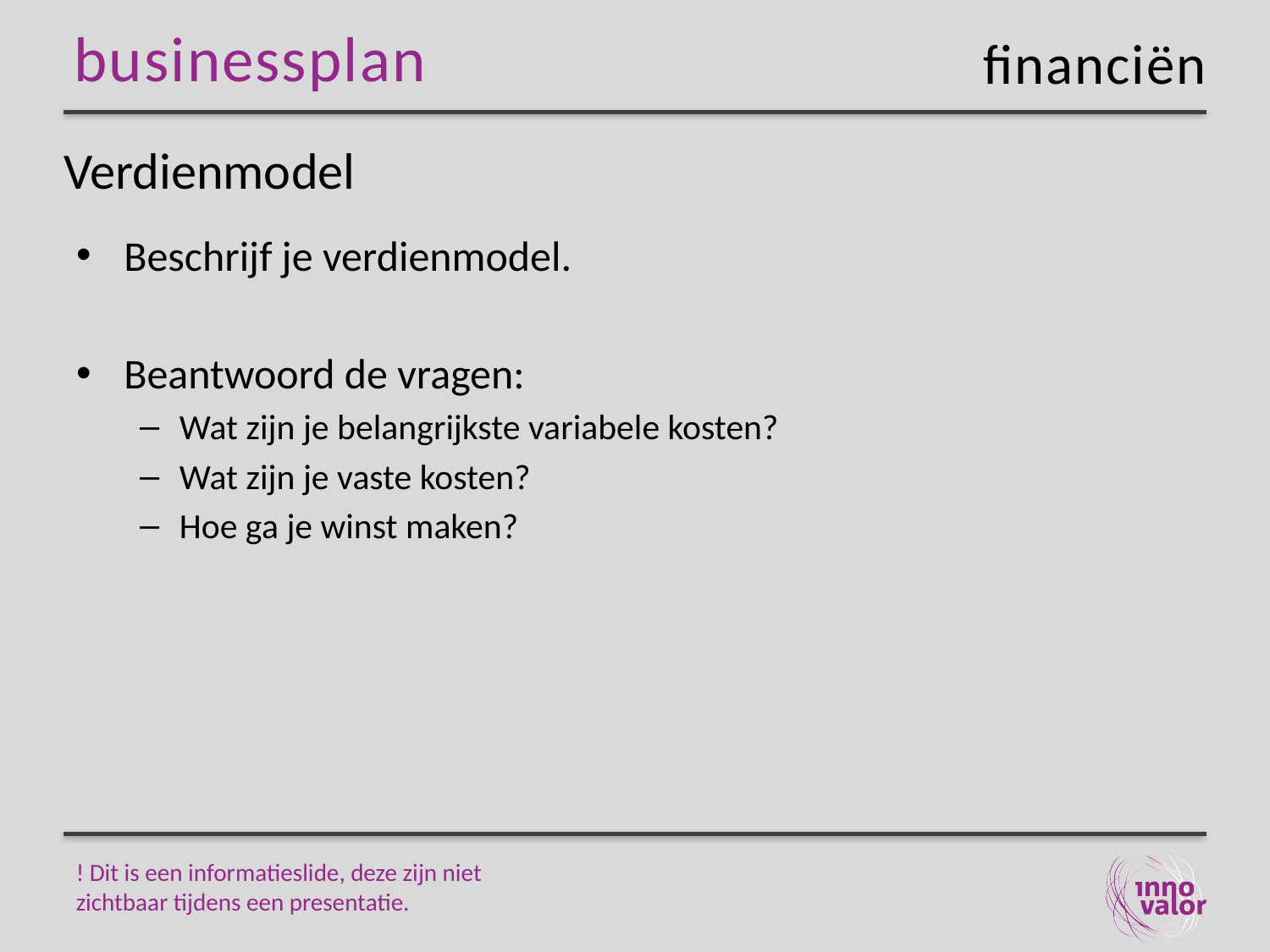

financiën
# Verdienmodel
Beschrijf je verdienmodel.

Beantwoord de vragen:
Wat zijn je belangrijkste variabele kosten?
Wat zijn je vaste kosten?
Hoe ga je winst maken?
! Dit is een informatieslide, deze zijn niet zichtbaar tijdens een presentatie.